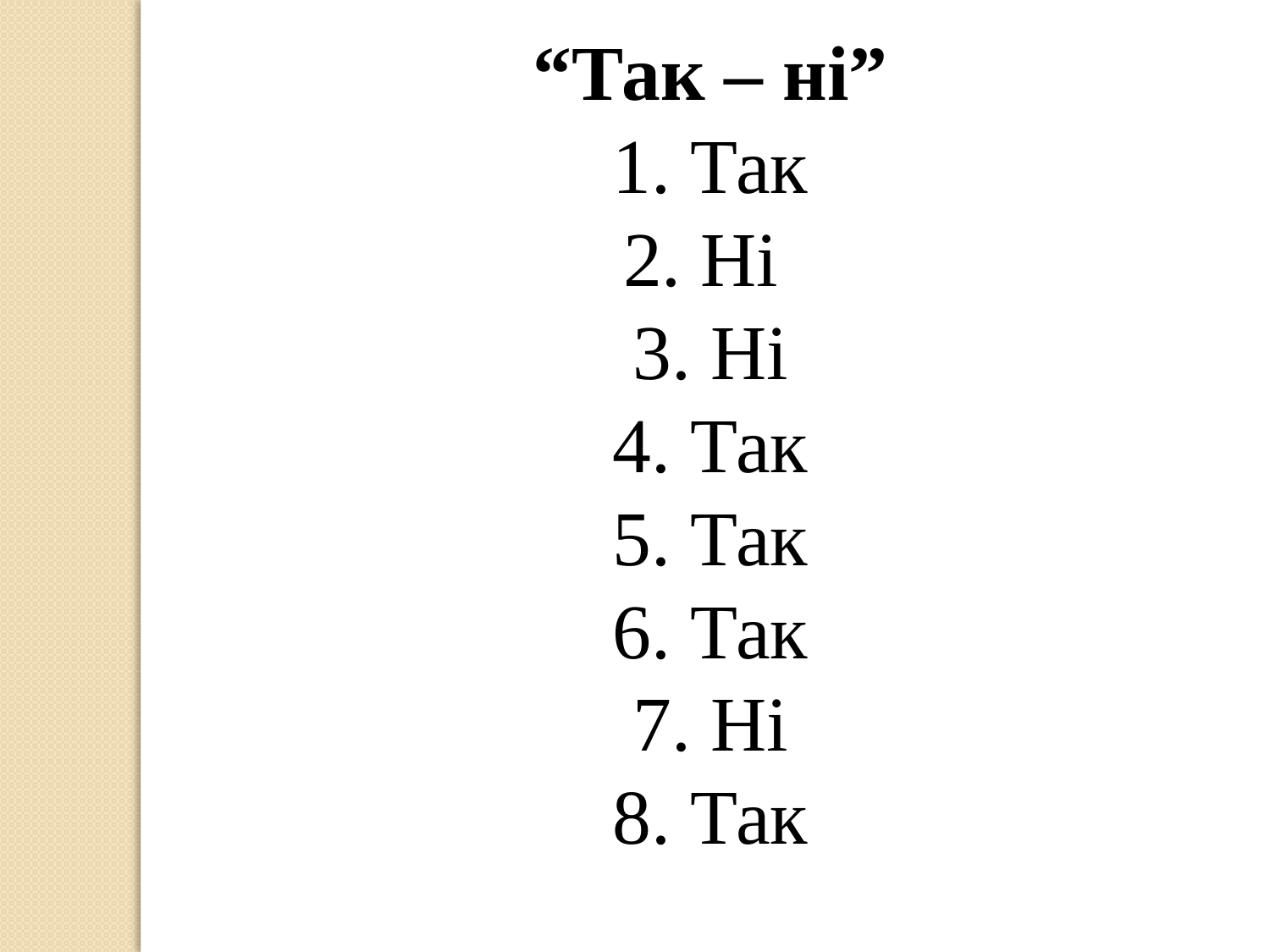

“Так – ні”
1. Так
2. Ні
3. Ні
4. Так
5. Так
6. Так
7. Ні
8. Так